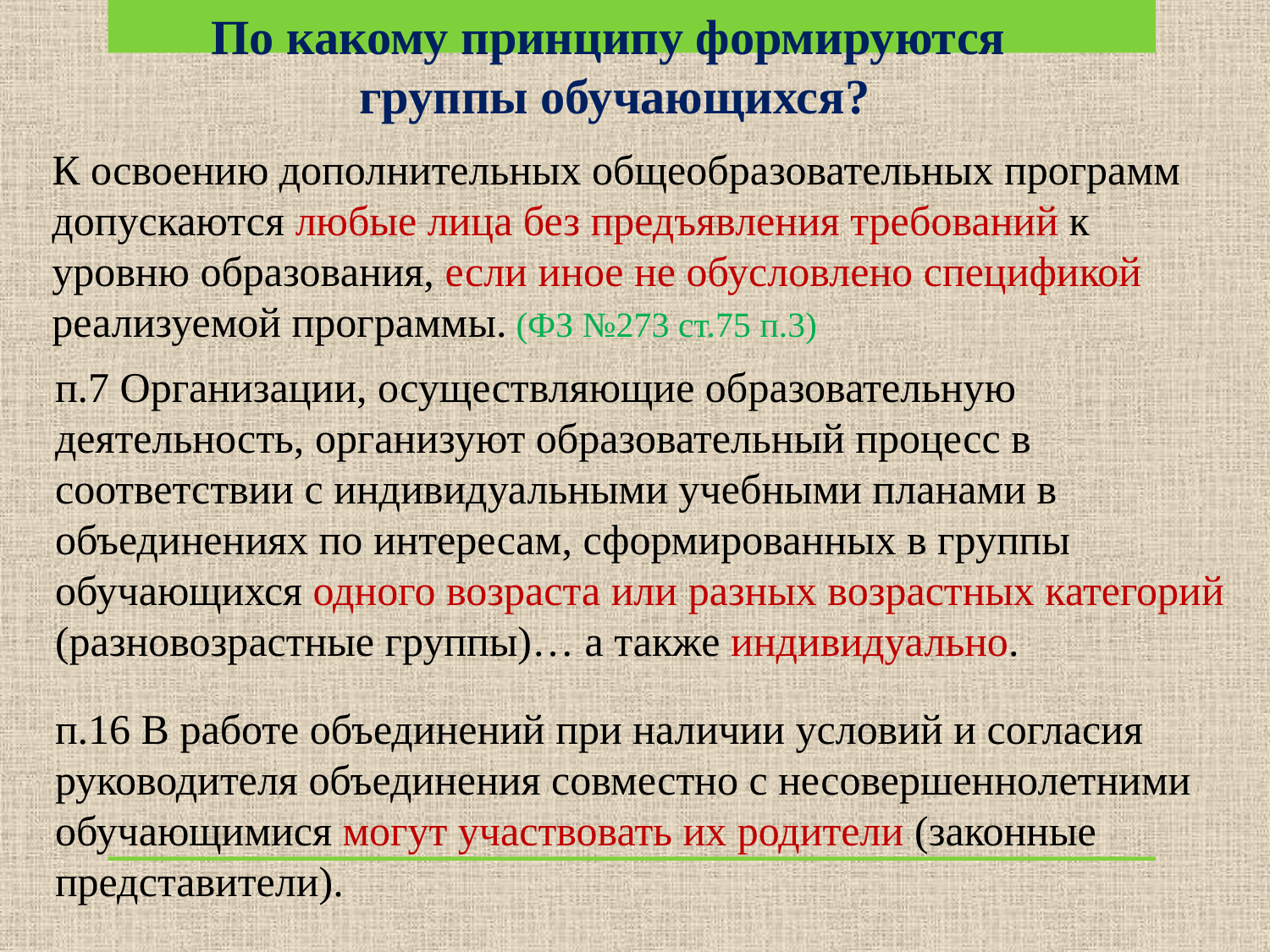

По какому принципу формируются
группы обучающихся?
К освоению дополнительных общеобразовательных программ  допускаются любые лица без предъявления требований к уровню образования, если иное не обусловлено спецификой реализуемой программы. (ФЗ №273 ст.75 п.3)
п.7 Организации, осуществляющие образовательную деятельность, организуют образовательный процесс в соответствии с индивидуальными учебными планами в объединениях по интересам, сформированных в группы обучающихся одного возраста или разных возрастных категорий (разновозрастные группы)… а также индивидуально.
п.16 В работе объединений при наличии условий и согласия руководителя объединения совместно с несовершеннолетними обучающимися могут участвовать их родители (законные представители).